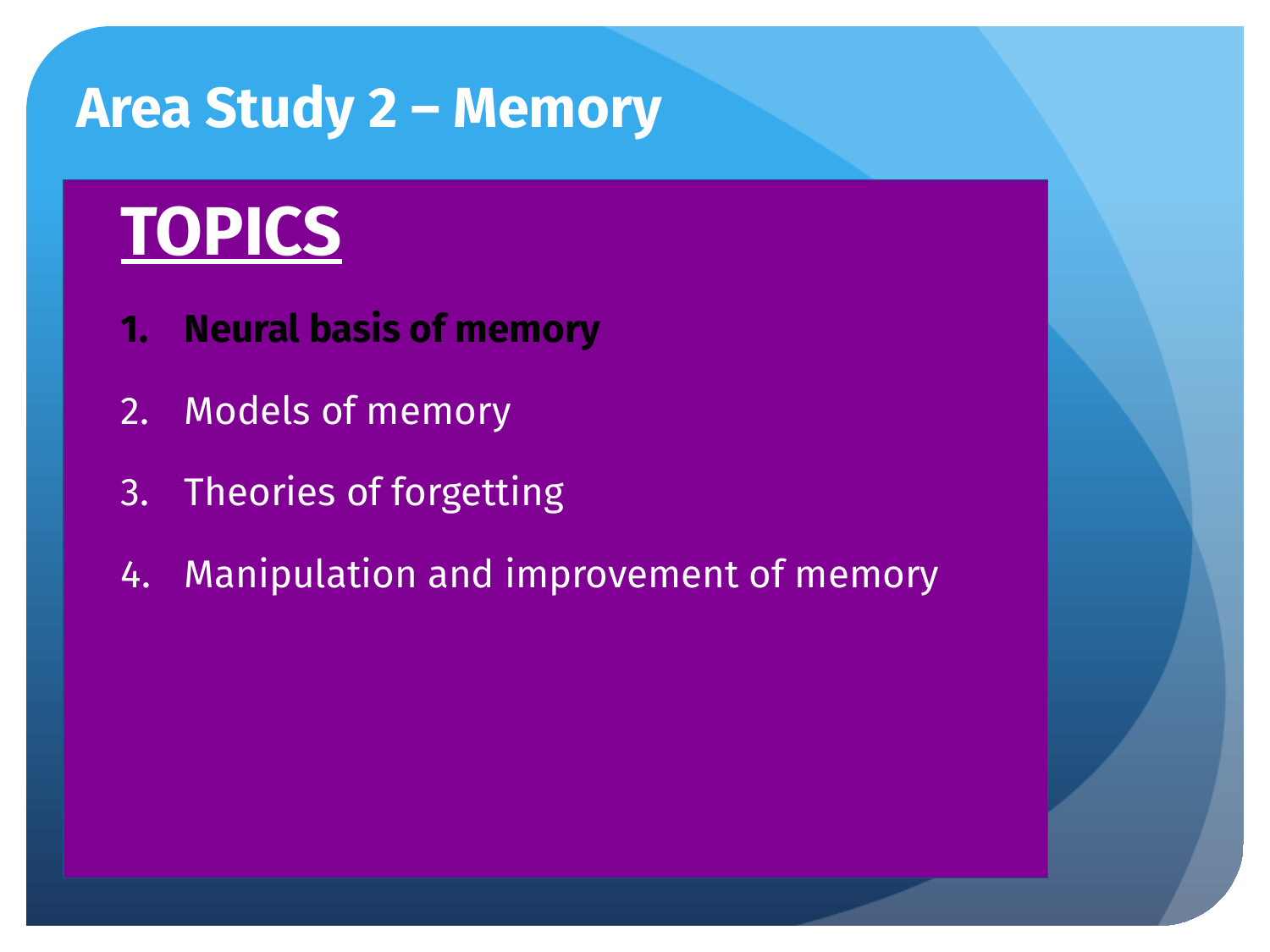

# Area Study 2 – Memory

TOPICS
Neural basis of memory
Models of memory
Theories of forgetting
Manipulation and improvement of memory